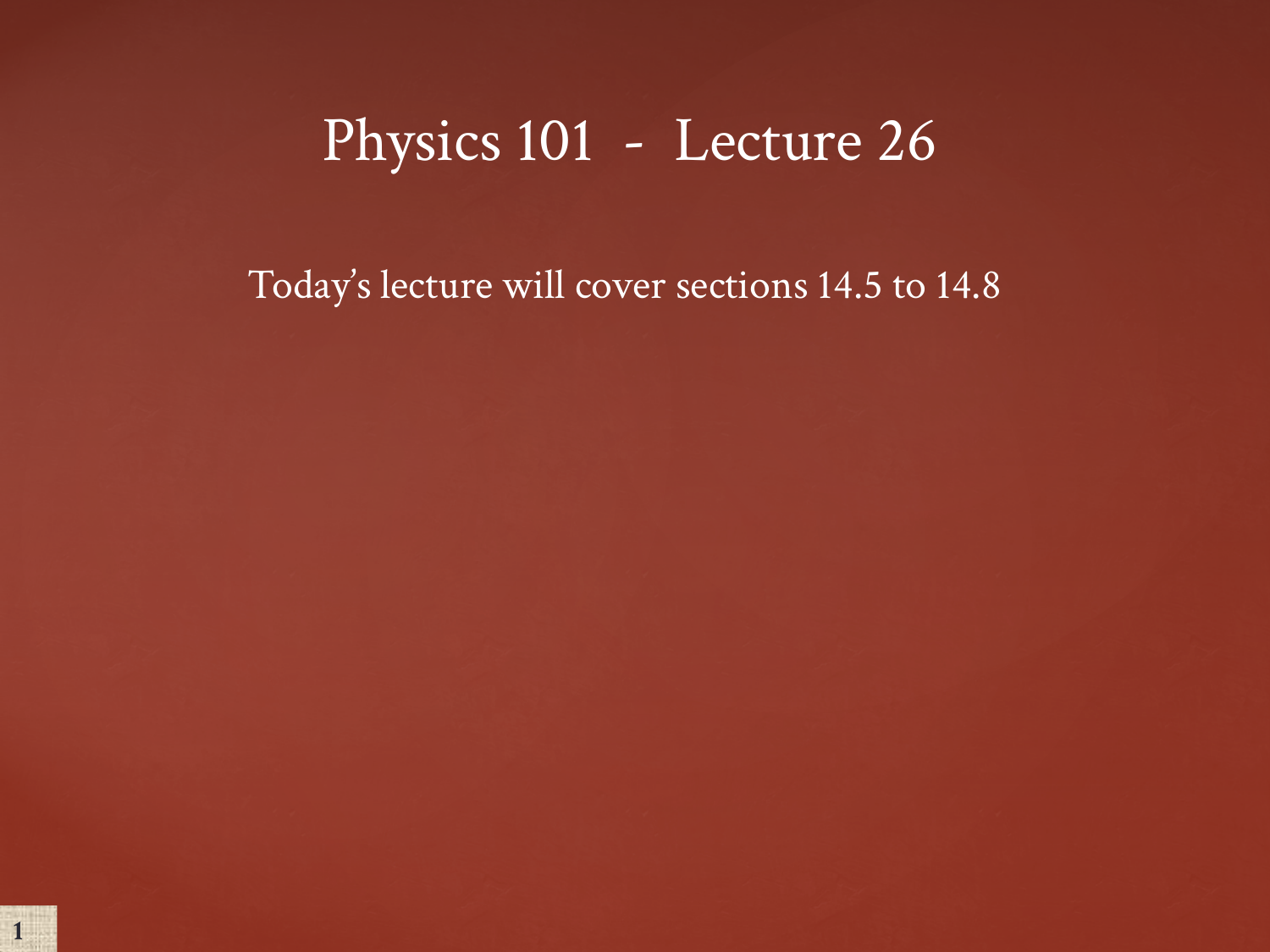

# Physics 101  -  Lecture 26
Today’s lecture will cover sections 14.5 to 14.8
1